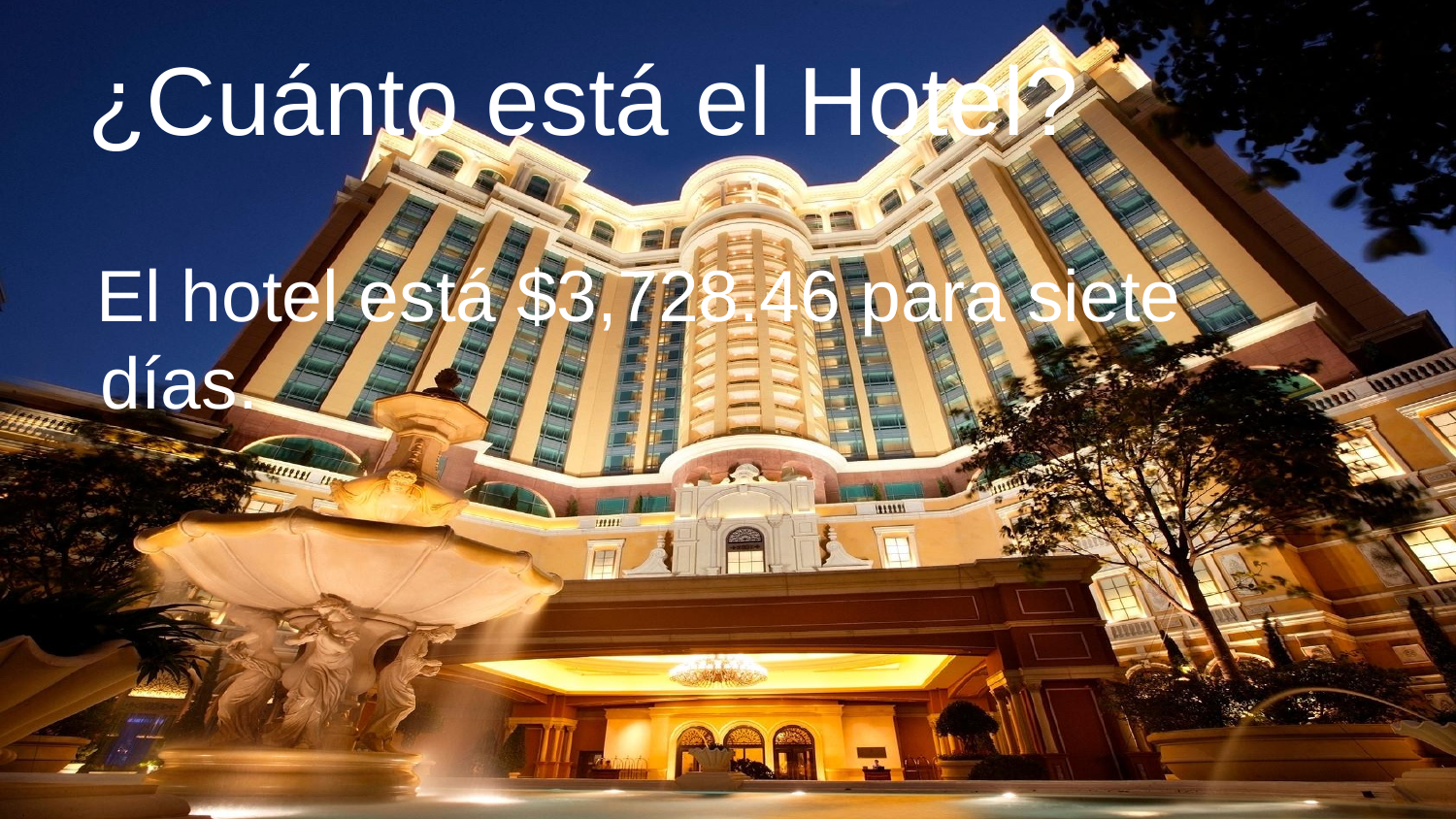

# ¿Cuánto está el Hotel?
 El hotel está $3,728.46 para siete días.